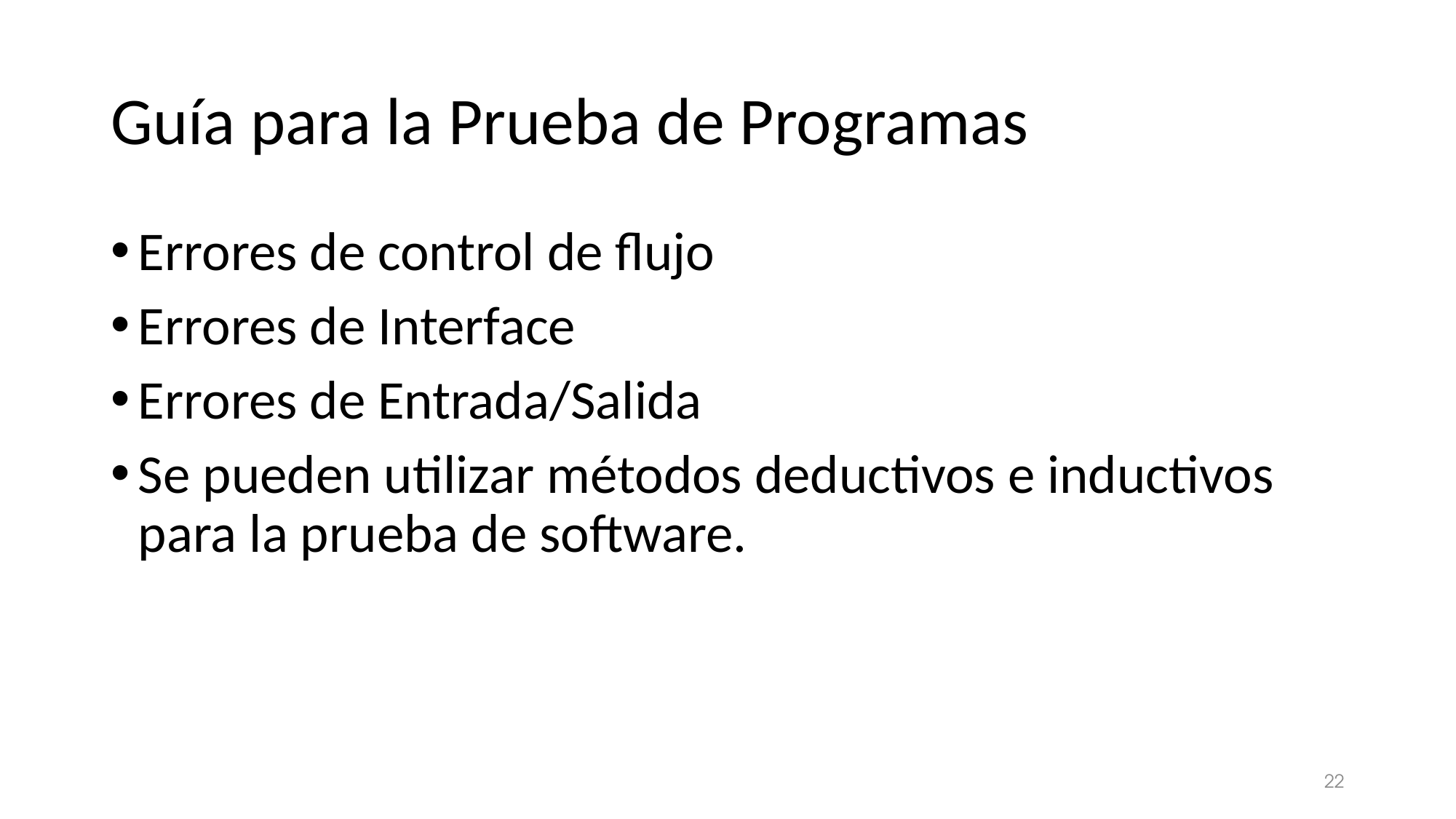

# Guía para la Prueba de Programas
Errores de control de flujo
Errores de Interface
Errores de Entrada/Salida
Se pueden utilizar métodos deductivos e inductivos para la prueba de software.
22